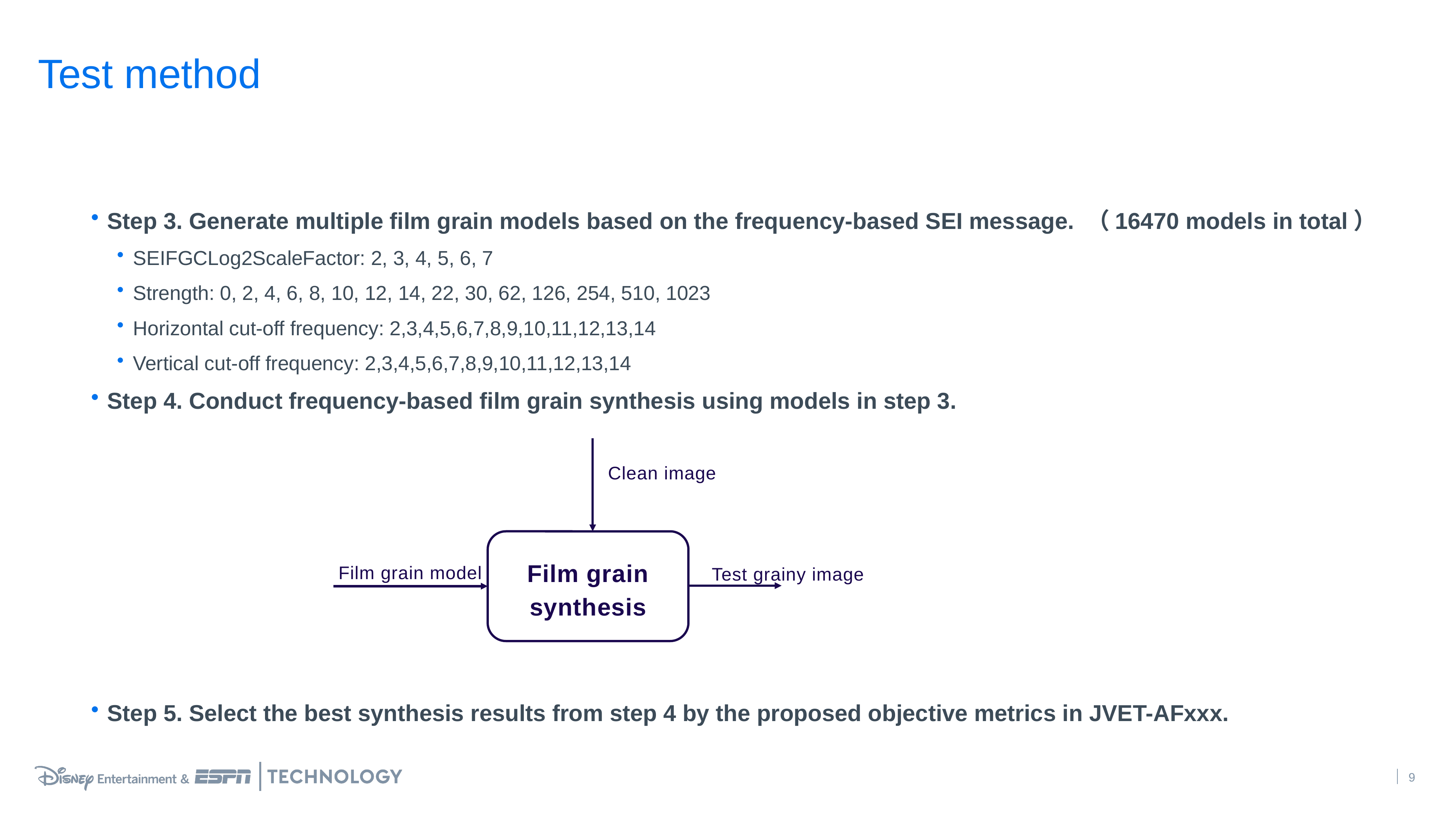

# Test method
Step 3. Generate multiple film grain models based on the frequency-based SEI message. （16470 models in total）
SEIFGCLog2ScaleFactor: 2, 3, 4, 5, 6, 7
Strength: 0, 2, 4, 6, 8, 10, 12, 14, 22, 30, 62, 126, 254, 510, 1023
Horizontal cut-off frequency: 2,3,4,5,6,7,8,9,10,11,12,13,14
Vertical cut-off frequency: 2,3,4,5,6,7,8,9,10,11,12,13,14
Step 4. Conduct frequency-based film grain synthesis using models in step 3.

Step 5. Select the best synthesis results from step 4 by the proposed objective metrics in JVET-AFxxx.

Clean image

Film grain model
Test grainy image
Film grain synthesis
9